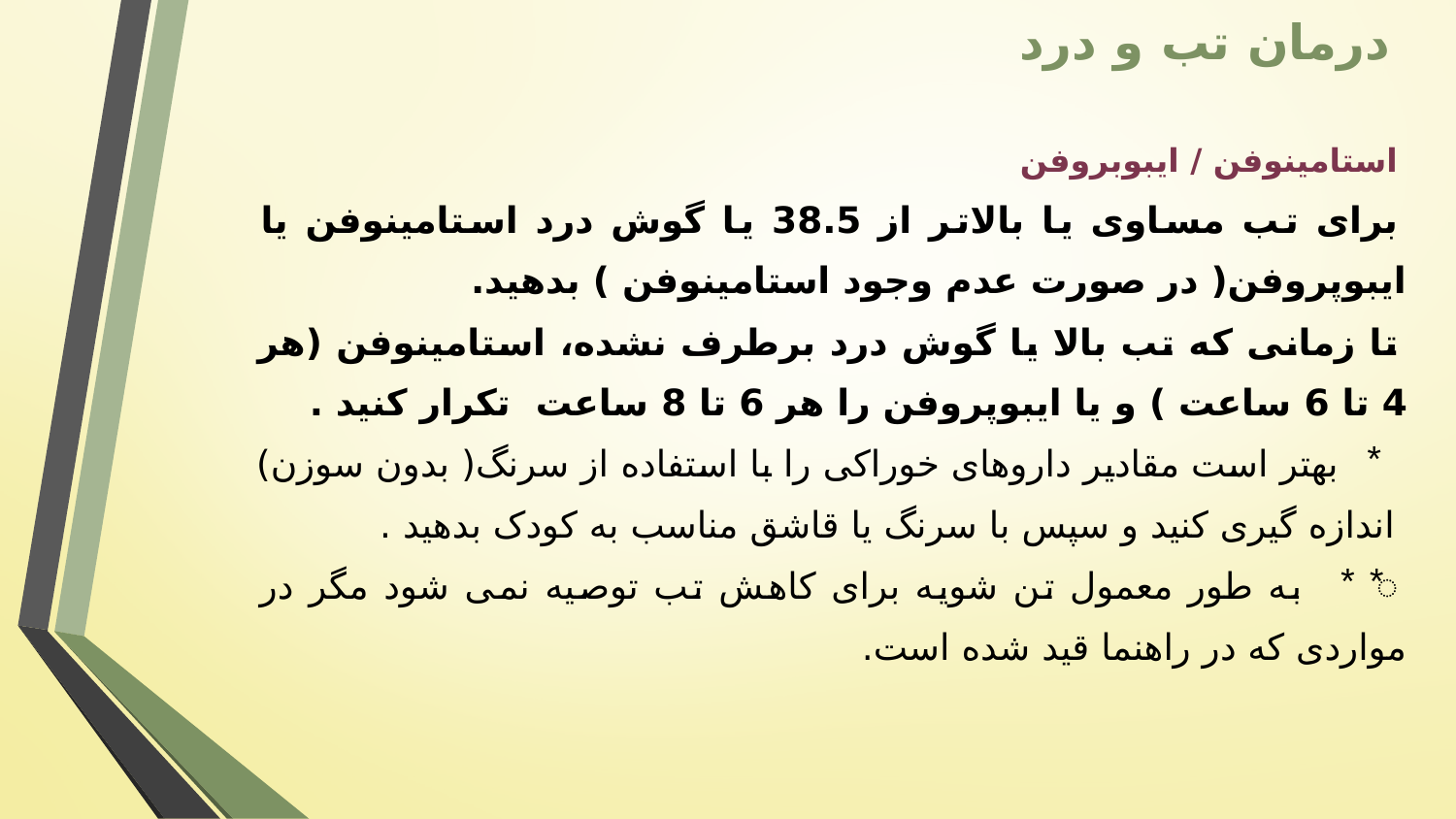

# درمان تب و درد
استامینوفن / ایبوبروفن
برای تب مساوی یا بالاتر از 38.5 يا گوش درد استامينوفن یا ایبوپروفن( در صورت عدم وجود استامینوفن ) بدهيد.
تا زمانی که تب بالا يا گوش درد برطرف نشده، استامينوفن (هر 4 تا 6 ساعت ) و یا ایبوپروفن را هر 6 تا 8 ساعت  تکرار کنید .
  ⃰   بهتر است مقادیر داروهای خوراکی را با استفاده از سرنگ( بدون سوزن)  اندازه گیری کنید و سپس با سرنگ یا قاشق مناسب به کودک بدهید .
⃰  ⃰   به طور معمول تن شویه برای کاهش تب توصیه نمی شود مگر در مواردی که در راهنما قید شده است.